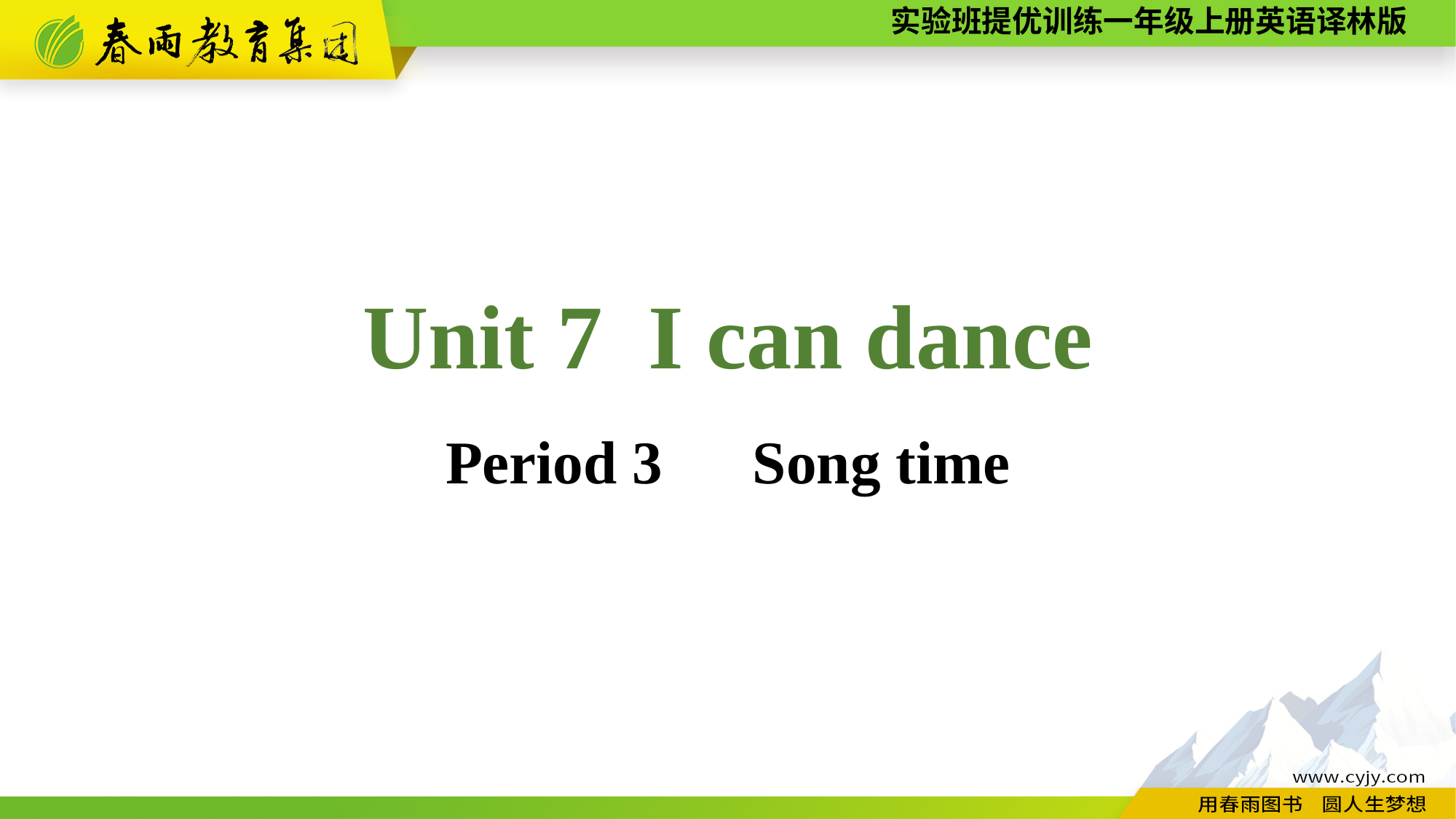

Unit 7  I can dance
Period 3　Song time